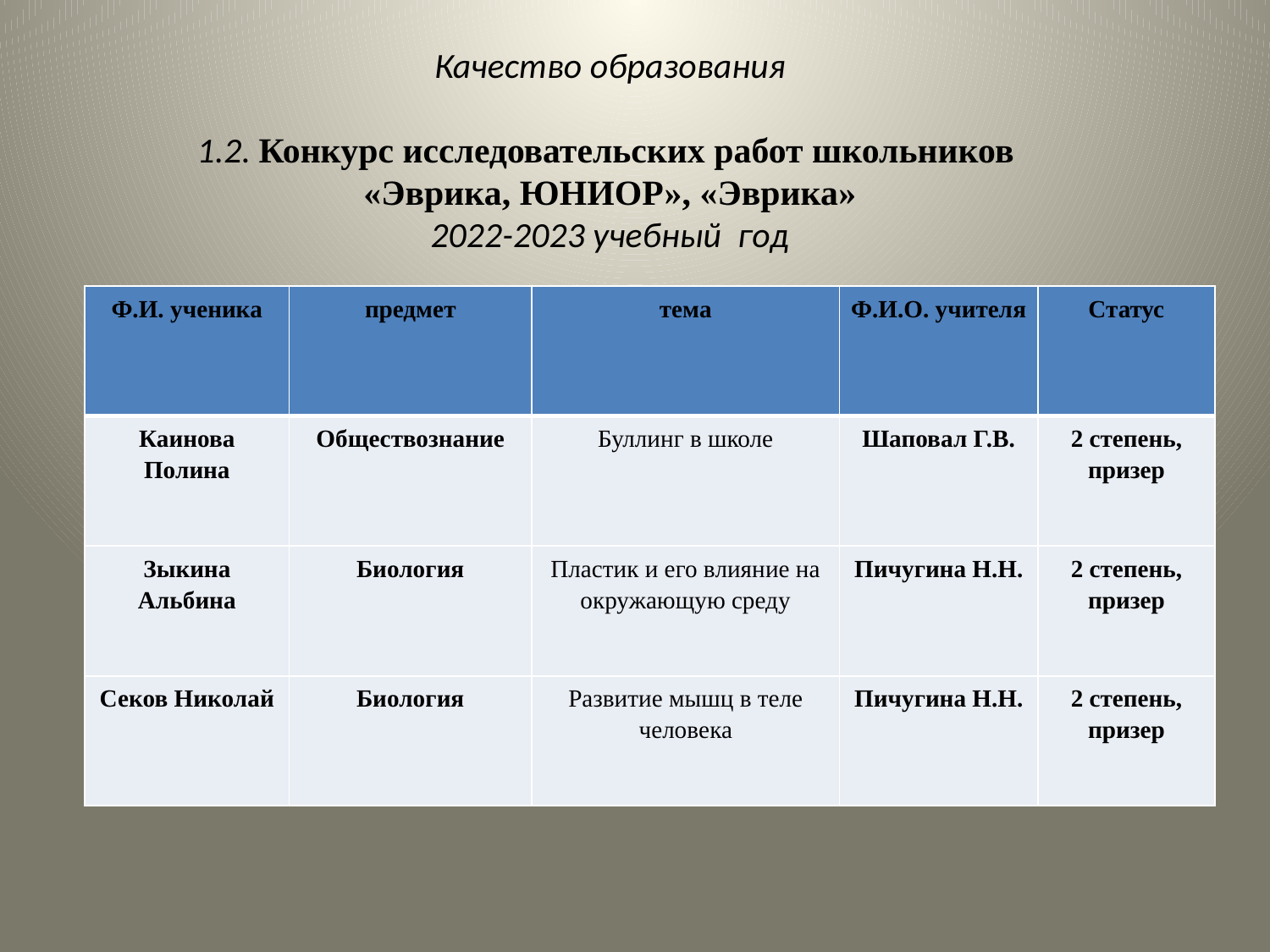

Качество образования
1.2. Конкурс исследовательских работ школьников
«Эврика, ЮНИОР», «Эврика»
2022-2023 учебный  год
| Ф.И. ученика | предмет | тема | Ф.И.О. учителя | Статус |
| --- | --- | --- | --- | --- |
| Каинова Полина | Обществознание | Буллинг в школе | Шаповал Г.В. | 2 степень, призер |
| Зыкина Альбина | Биология | Пластик и его влияние на окружающую среду | Пичугина Н.Н. | 2 степень, призер |
| Секов Николай | Биология | Развитие мышц в теле человека | Пичугина Н.Н. | 2 степень, призер |
#